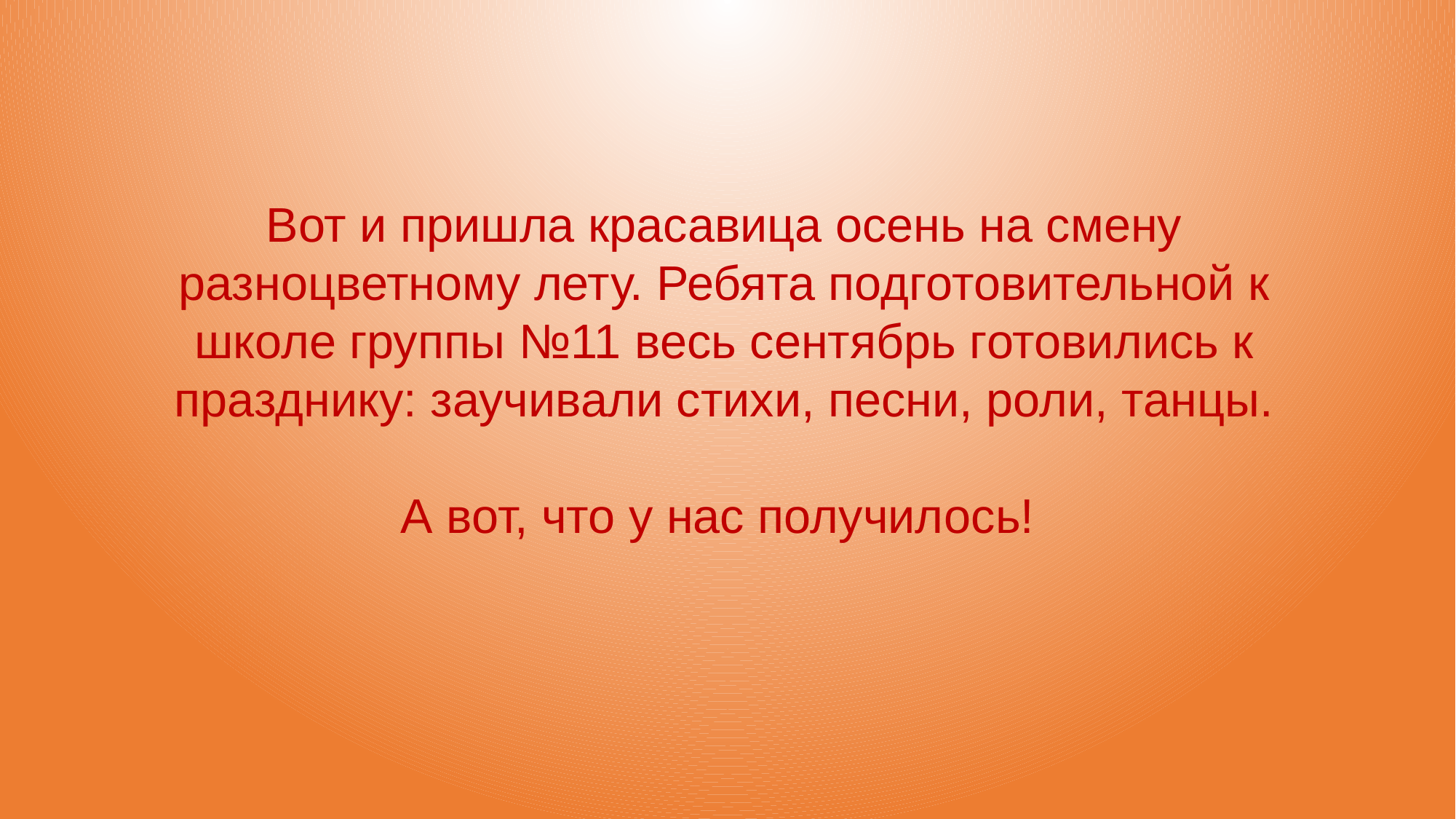

Вот и пришла красавица осень на смену разноцветному лету. Ребята подготовительной к школе группы №11 весь сентябрь готовились к празднику: заучивали стихи, песни, роли, танцы.

А вот, что у нас получилось!